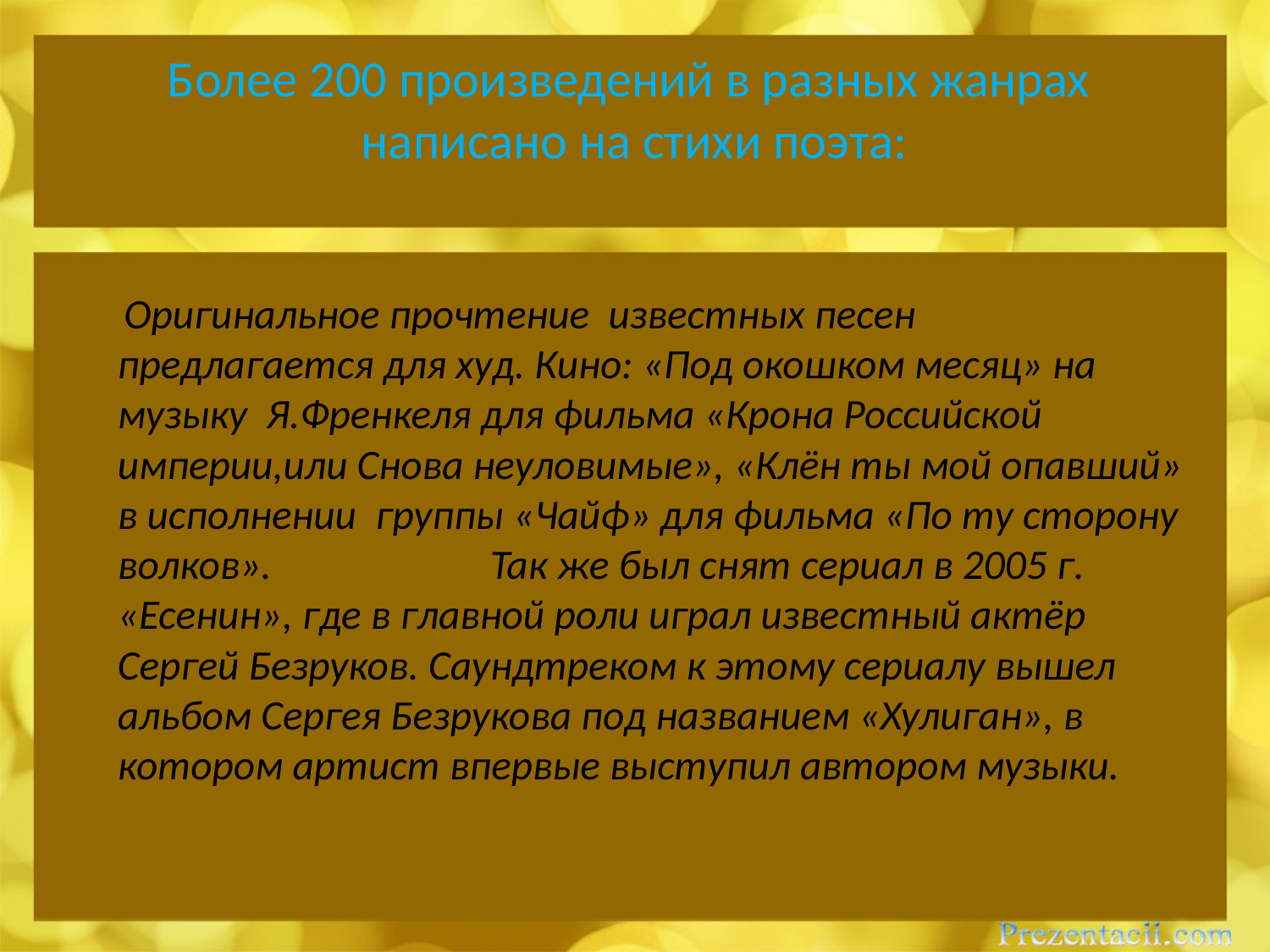

# Более 200 произведений в разных жанрах  написано на стихи поэта:

     Оригинальное прочтение  известных песен   предлагается для худ. Кино: «Под окошком месяц» на музыку  Я.Френкеля для фильма «Крона Российской империи,или Снова неуловимые», «Клён ты мой опавший» в исполнении  группы «Чайф» для фильма «По ту сторону волков».                       Так же был снят сериал в 2005 г. «Есенин», где в главной роли играл известный актёр Сергей Безруков. Саундтреком к этому сериалу вышел альбом Сергея Безрукова под названием «Хулиган», в котором артист впервые выступил автором музыки.